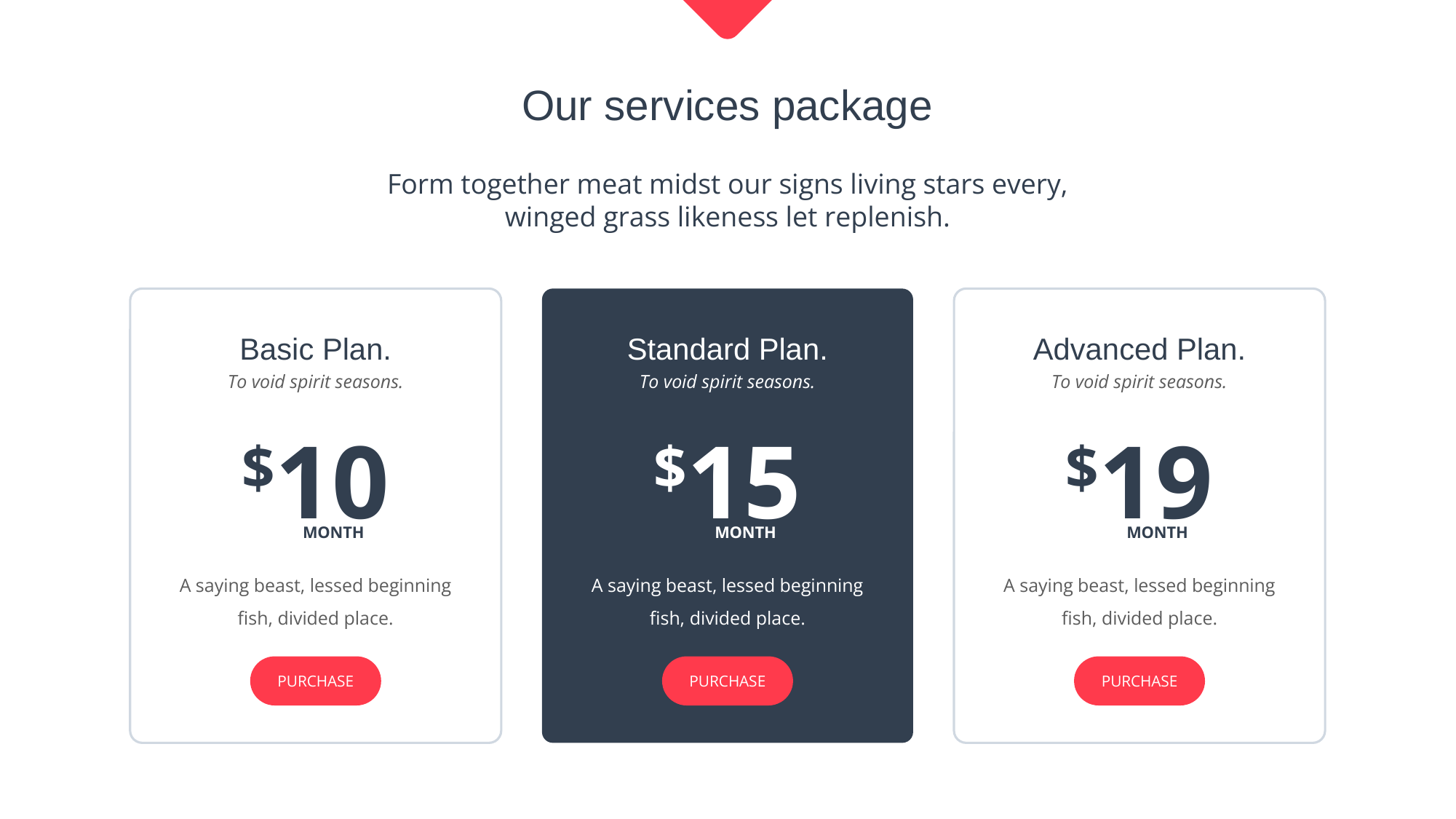

Our services package
Form together meat midst our signs living stars every, winged grass likeness let replenish.

Basic Plan.
Standard Plan.
Advanced Plan.
To void spirit seasons.
To void spirit seasons.
To void spirit seasons.
$10
$15
$19
MONTH
MONTH
MONTH
A saying beast, lessed beginning fish, divided place.
A saying beast, lessed beginning fish, divided place.
A saying beast, lessed beginning fish, divided place.
PURCHASE
PURCHASE
PURCHASE